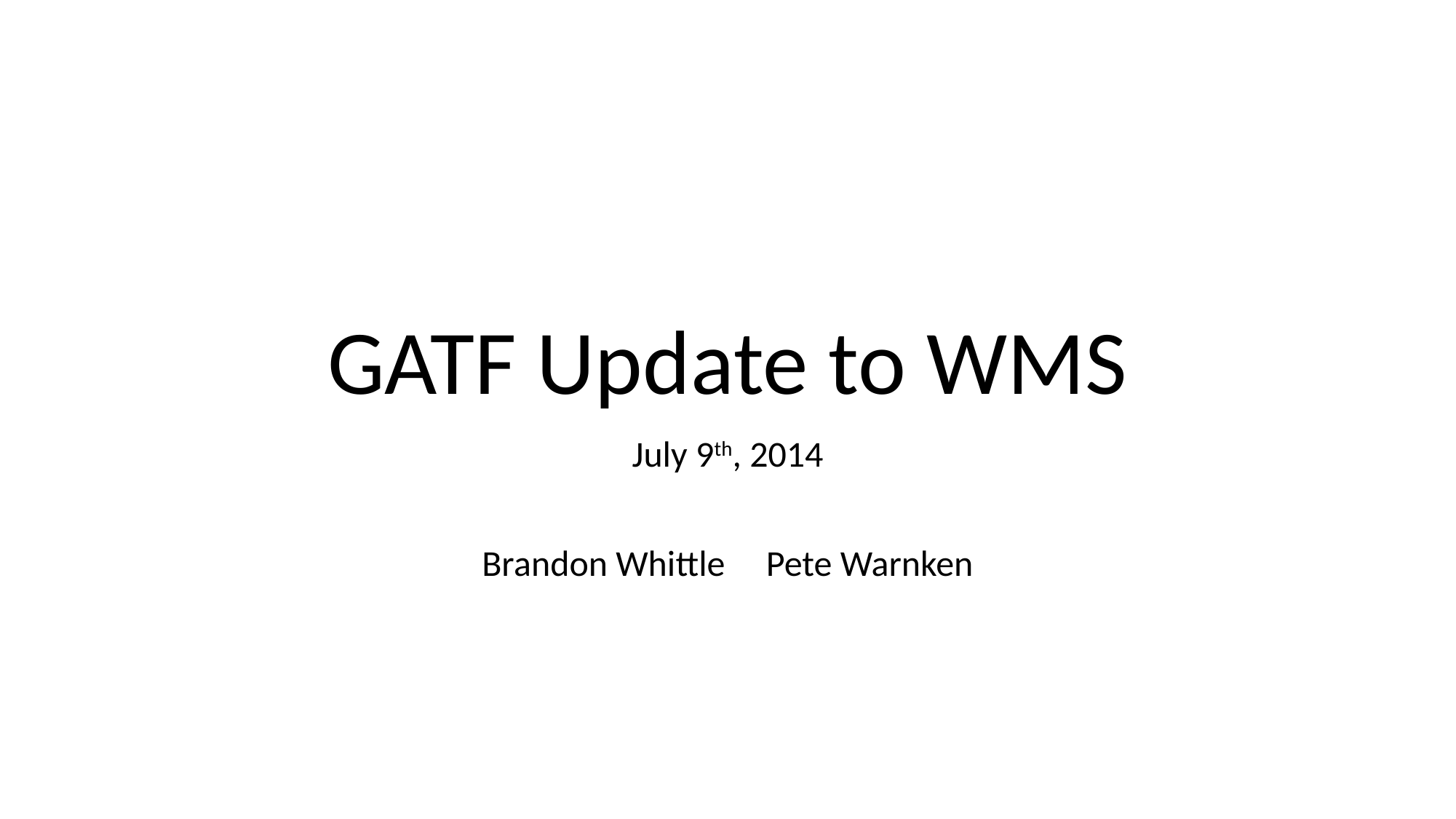

# GATF Update to WMS
July 9th, 2014

Brandon Whittle     Pete Warnken